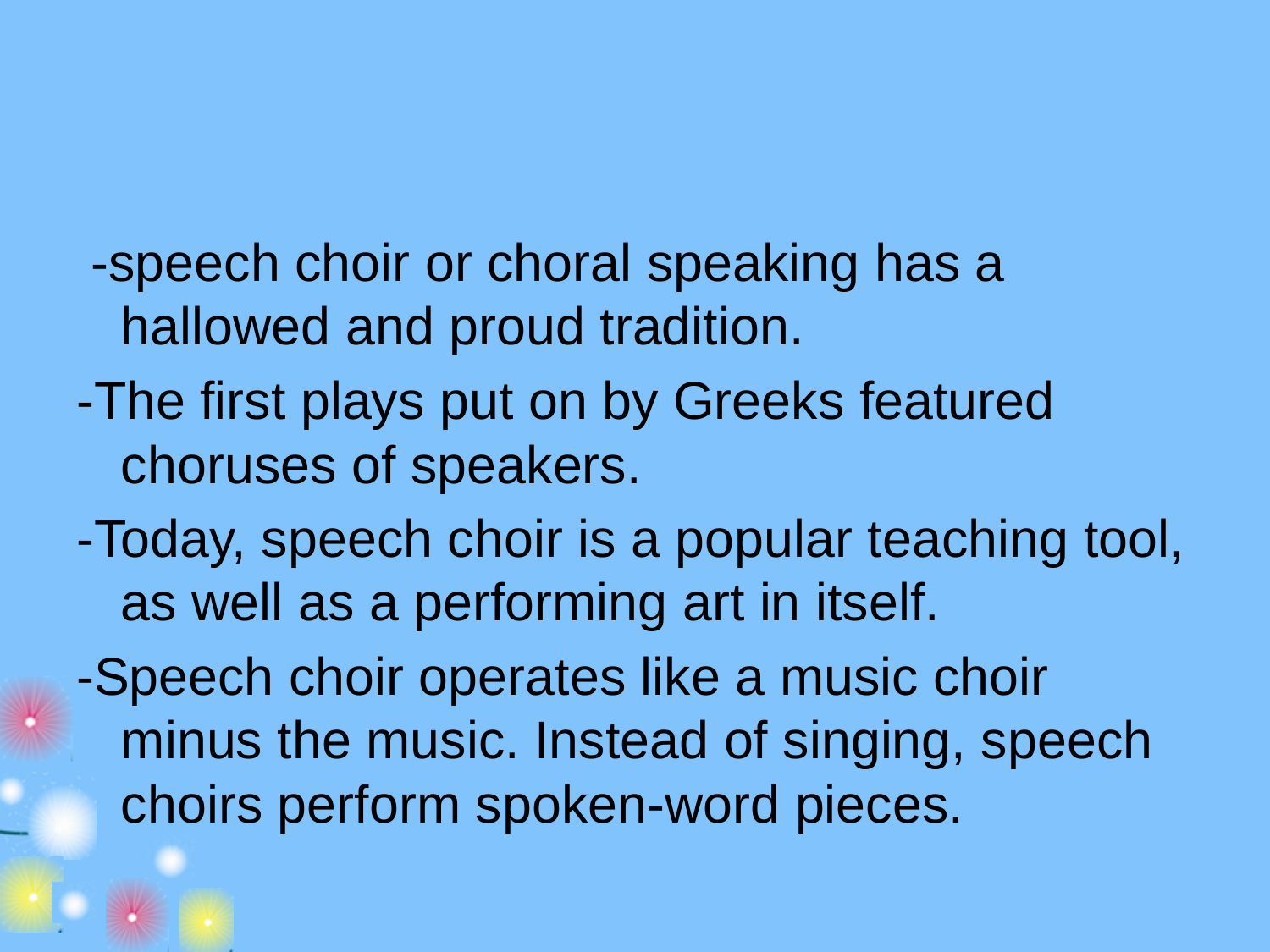

#
 -speech choir or choral speaking has a hallowed and proud tradition.
-The first plays put on by Greeks featured choruses of speakers.
-Today, speech choir is a popular teaching tool, as well as a performing art in itself.
-Speech choir operates like a music choir minus the music. Instead of singing, speech choirs perform spoken-word pieces.